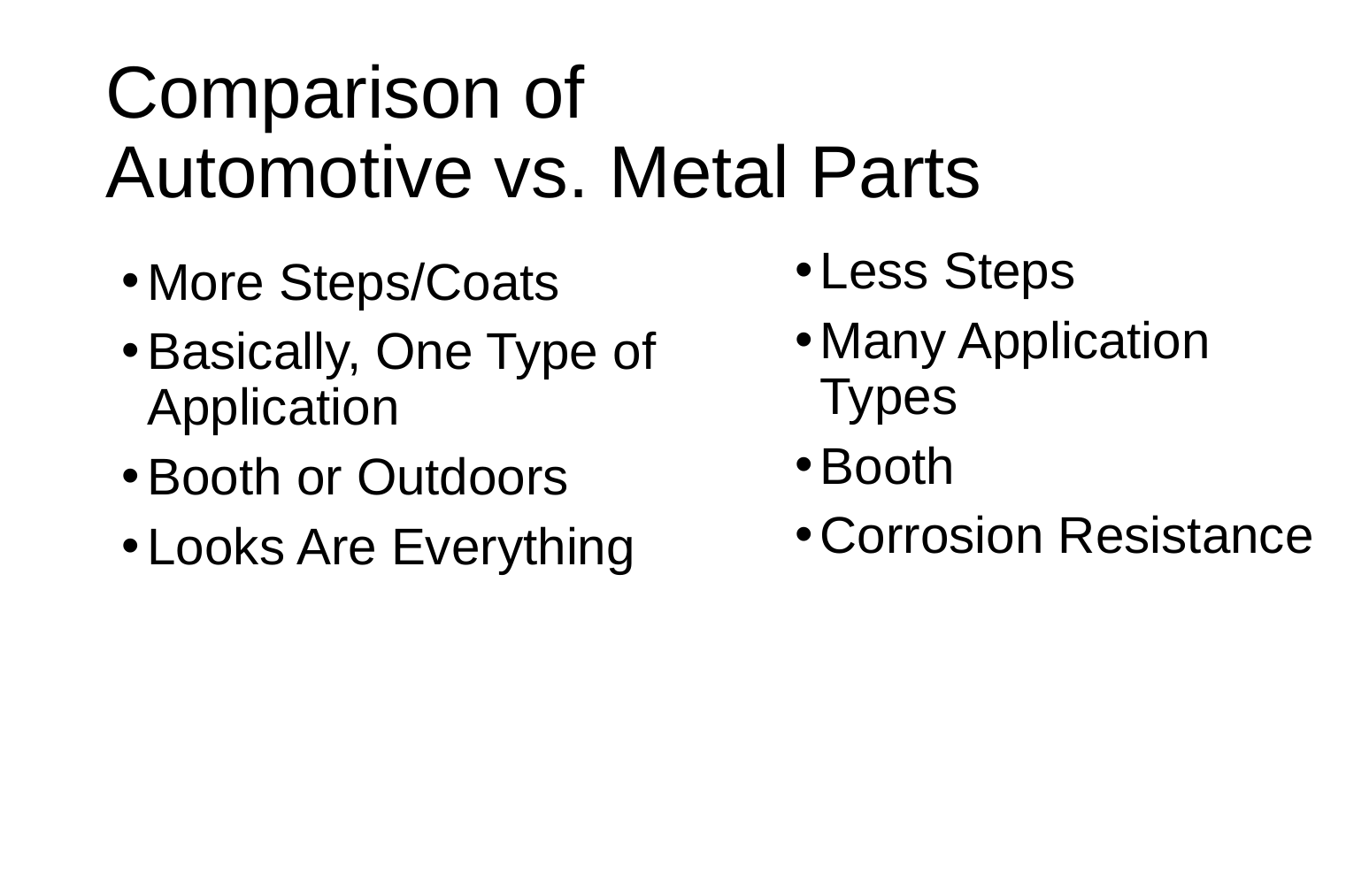

# Comparison of Automotive vs. Metal Parts
Less Steps
Many Application Types
Booth
Corrosion Resistance
More Steps/Coats
Basically, One Type of Application
Booth or Outdoors
Looks Are Everything